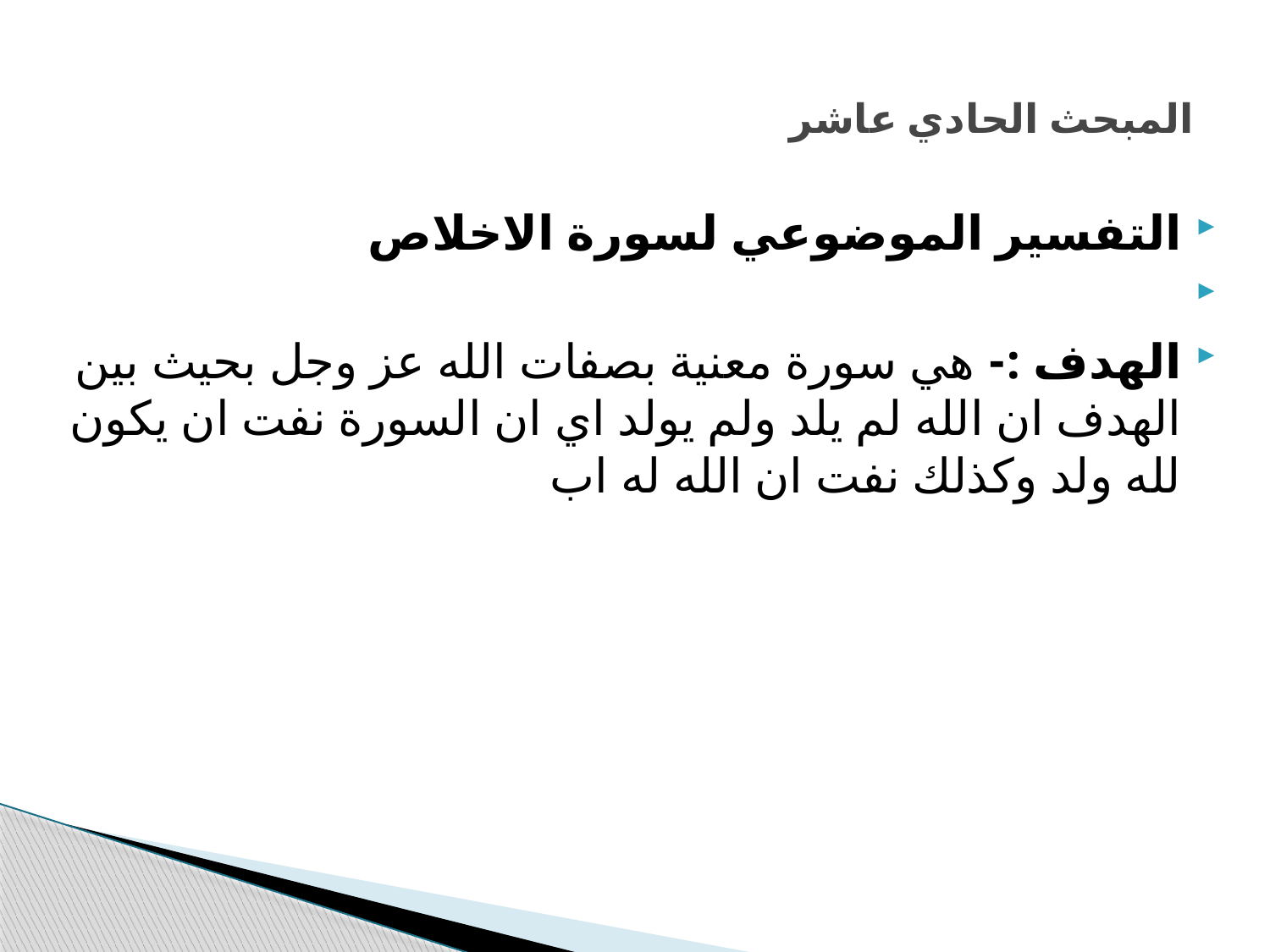

# المبحث الحادي عاشر
التفسير الموضوعي لسورة الاخلاص

الهدف :- هي سورة معنية بصفات الله عز وجل بحيث بين الهدف ان الله لم يلد ولم يولد اي ان السورة نفت ان يكون لله ولد وكذلك نفت ان الله له اب